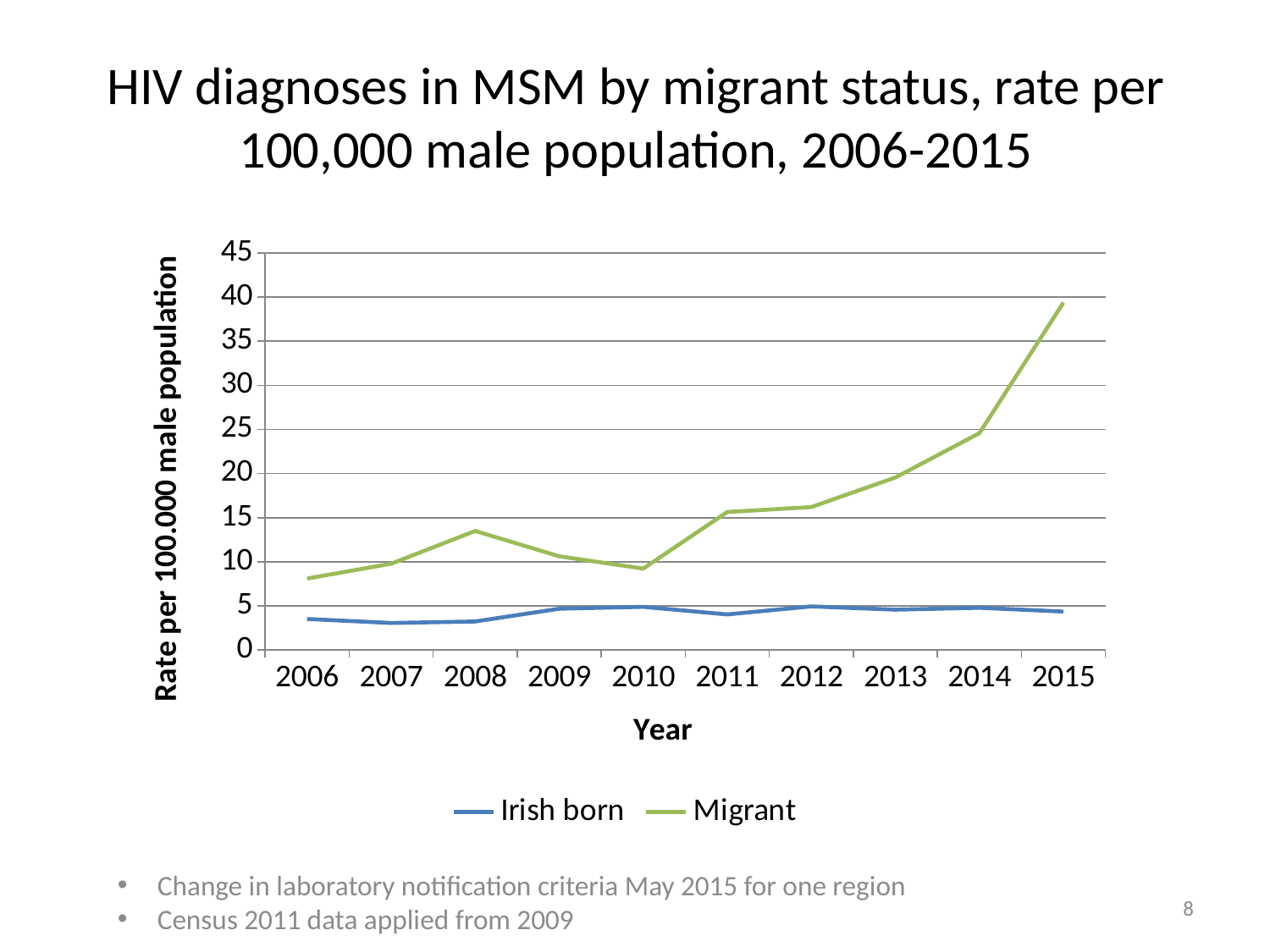

# HIV diagnoses in MSM by migrant status, rate per 100,000 male population, 2006-2015

### Chart

| Category | Irish born | Migrant |
|---|---|---|
| 2006 | 3.5090499530240087 | 8.091242241678664 |
| 2007 | 3.056269313924137 | 9.77691770869505 |
| 2008 | 3.2260620535865887 | 13.485403736131104 |
| 2009 | 4.670749725123694 | 10.612983588975904 |
| 2010 | 4.885496838922485 | 9.216538379900125 |
| 2011 | 4.026508383727323 | 15.640186341648699 |
| 2012 | 4.939183617372183 | 16.19876442527901 |
| 2013 | 4.563376168224299 | 19.550232927060872 |
| 2014 | 4.77812328202309 | 24.57743567973367 |
| 2015 | 4.348629054425508 | 39.379754895936905 |
Change in laboratory notification criteria May 2015 for one region
Census 2011 data applied from 2009
8